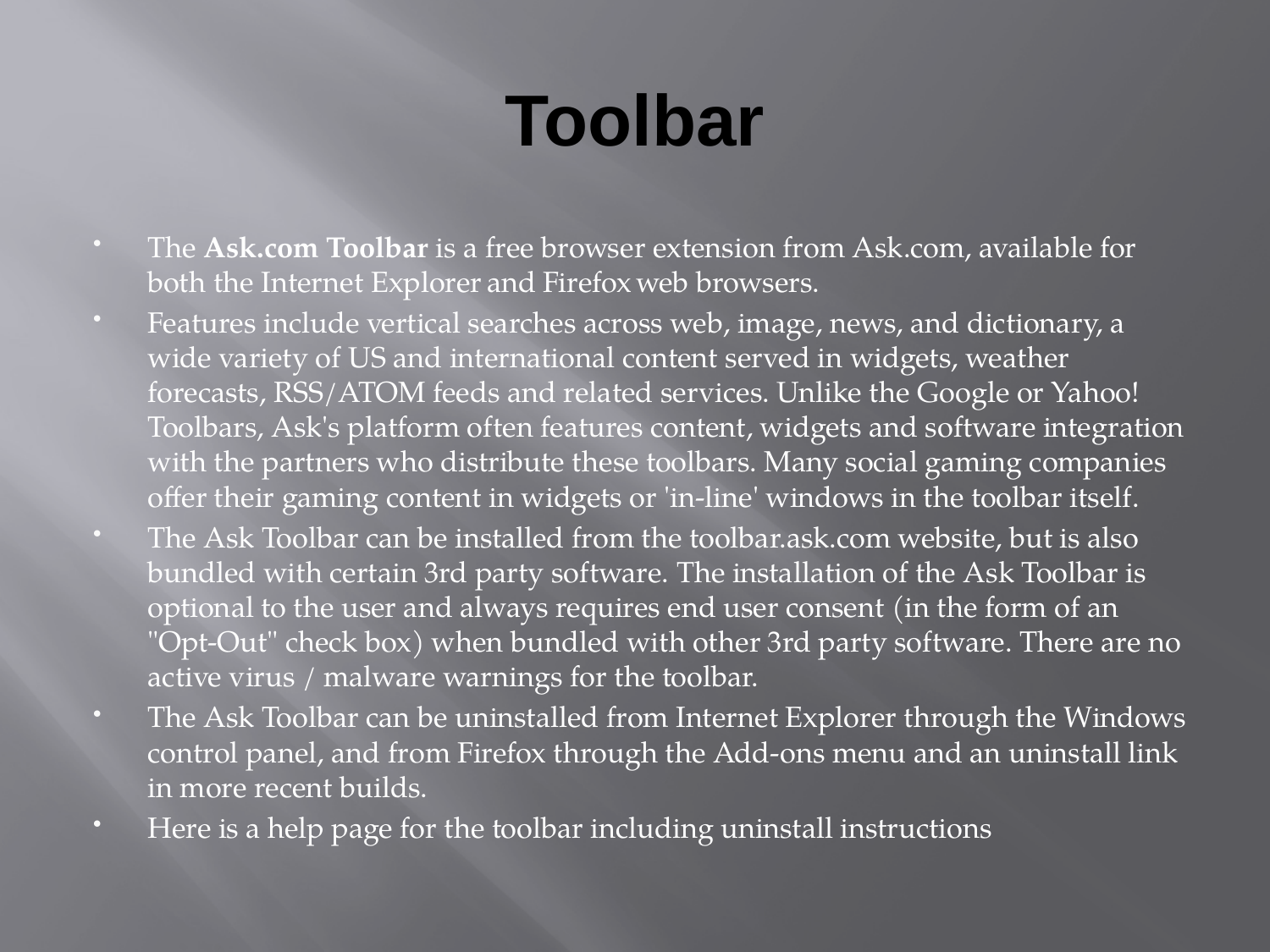

# Toolbar
The Ask.com Toolbar is a free browser extension from Ask.com, available for both the Internet Explorer and Firefox web browsers.
Features include vertical searches across web, image, news, and dictionary, a wide variety of US and international content served in widgets, weather forecasts, RSS/ATOM feeds and related services. Unlike the Google or Yahoo! Toolbars, Ask's platform often features content, widgets and software integration with the partners who distribute these toolbars. Many social gaming companies offer their gaming content in widgets or 'in-line' windows in the toolbar itself.
The Ask Toolbar can be installed from the toolbar.ask.com website, but is also bundled with certain 3rd party software. The installation of the Ask Toolbar is optional to the user and always requires end user consent (in the form of an "Opt-Out" check box) when bundled with other 3rd party software. There are no active virus / malware warnings for the toolbar.
The Ask Toolbar can be uninstalled from Internet Explorer through the Windows control panel, and from Firefox through the Add-ons menu and an uninstall link in more recent builds.
Here is a help page for the toolbar including uninstall instructions